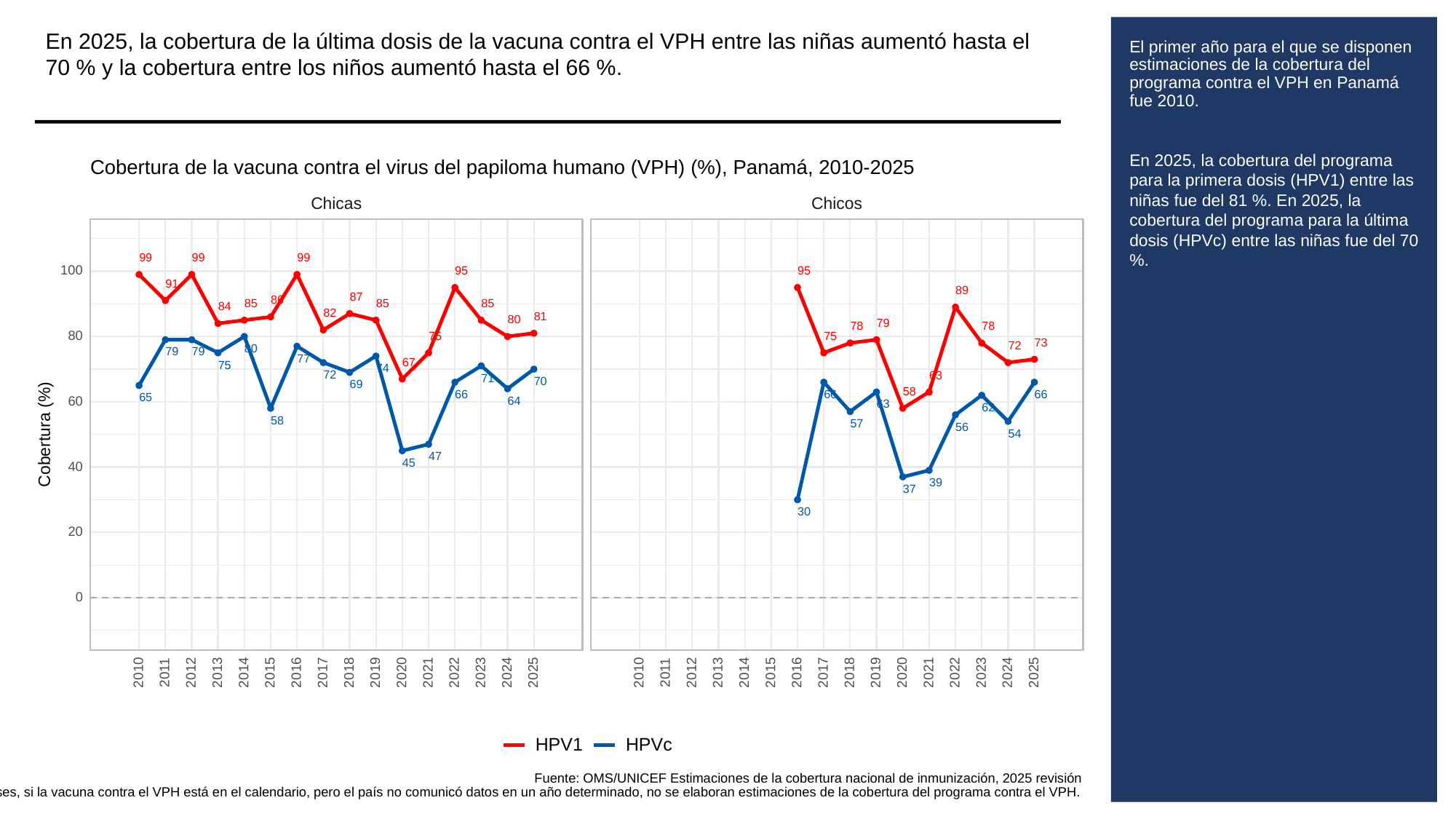

En 2025, la cobertura de la última dosis de la vacuna contra el VPH entre las niñas aumentó hasta el 70 % y la cobertura entre los niños aumentó hasta el 66 %.
# El primer año para el que se disponen estimaciones de la cobertura del programa contra el VPH en Panamá fue 2010.

En 2025, la cobertura del programa para la primera dosis (HPV1) entre las niñas fue del 81 %. En 2025, la cobertura del programa para la última dosis (HPVc) entre las niñas fue del 70 %.

Cobertura de la vacuna contra el virus del papiloma humano (VPH) (%), Panamá, 2010-2025
Chicas
Chicos

99
99
99
100
95
95

91

89

87
86

85
85
85
84

82

81

80

79

78
78

80
75
75

73

72

80
79
79

77

67

75

74

72
63
71

70

69

58

66
66
66

65
60
64
63

62

58

57
56
Cobertura (%)
54

47
45
40

39
37

30
20

0

2013
2023
2013
2023
2010
2011
2012
2014
2015
2016
2017
2018
2019
2020
2021
2022
2024
2025
2010
2011
2012
2014
2015
2016
2017
2018
2019
2020
2021
2022
2024
2025
HPVc
HPV1

Fuente: OMS/UNICEF Estimaciones de la cobertura nacional de inmunización, 2025 revisión
Para algunos países, si la vacuna contra el VPH está en el calendario, pero el país no comunicó datos en un año determinado, no se elaboran estimaciones de la cobertura del programa contra el VPH.